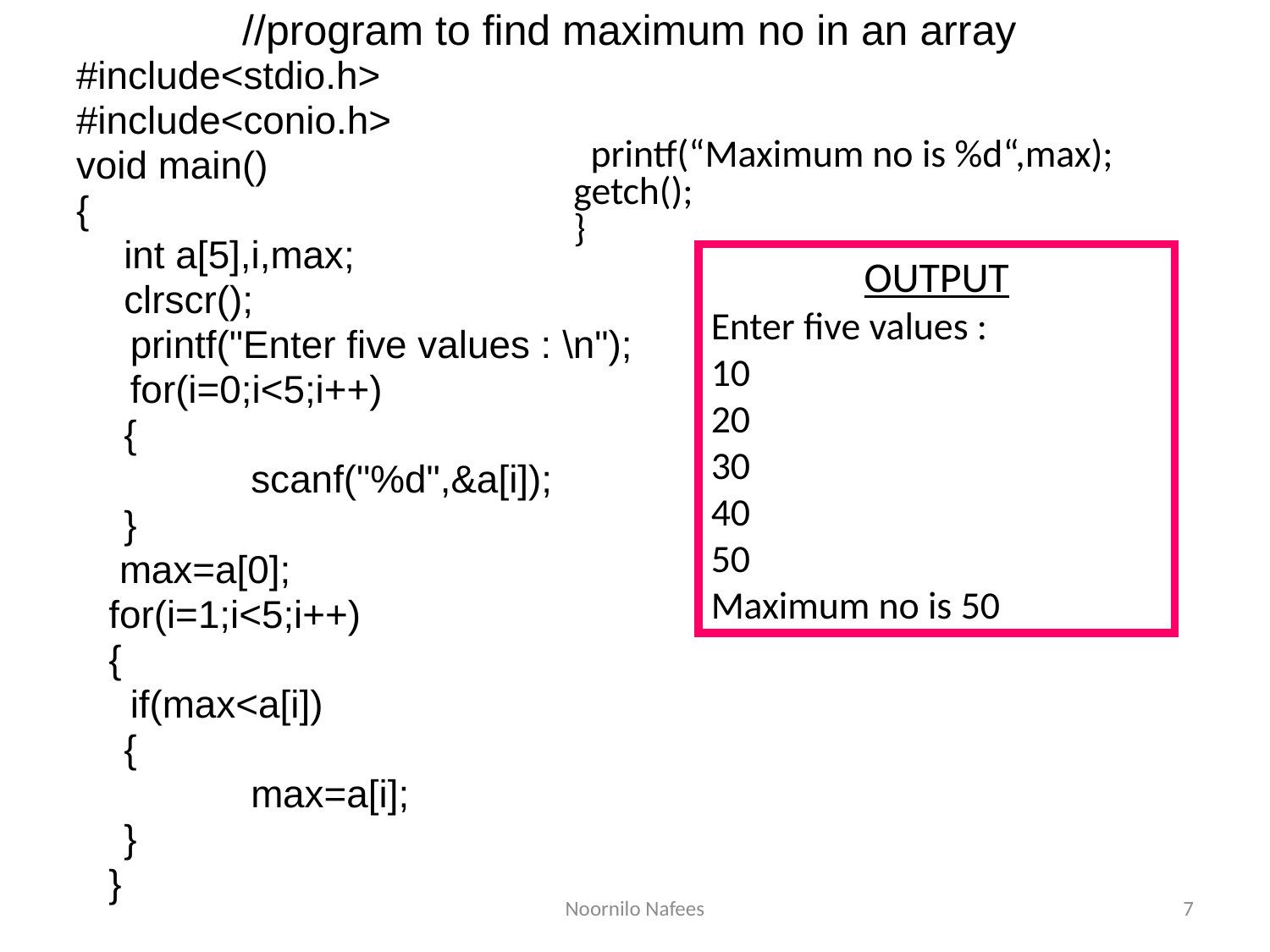

# //program to find maximum no in an array
#include<stdio.h>
#include<conio.h>
void main()
{
	int a[5],i,max;
	clrscr();
     printf("Enter five values : \n");
     for(i=0;i<5;i++)
	{
		scanf("%d",&a[i]);
	}
    max=a[0];
   for(i=1;i<5;i++)
   {
     if(max<a[i])
	{
		max=a[i];
	}
   }

  printf(“Maximum no is %d“,max);
getch();
}

OUTPUT
Enter five values :
10
20
30
40
50
Maximum no is 50
Noornilo Nafees
7